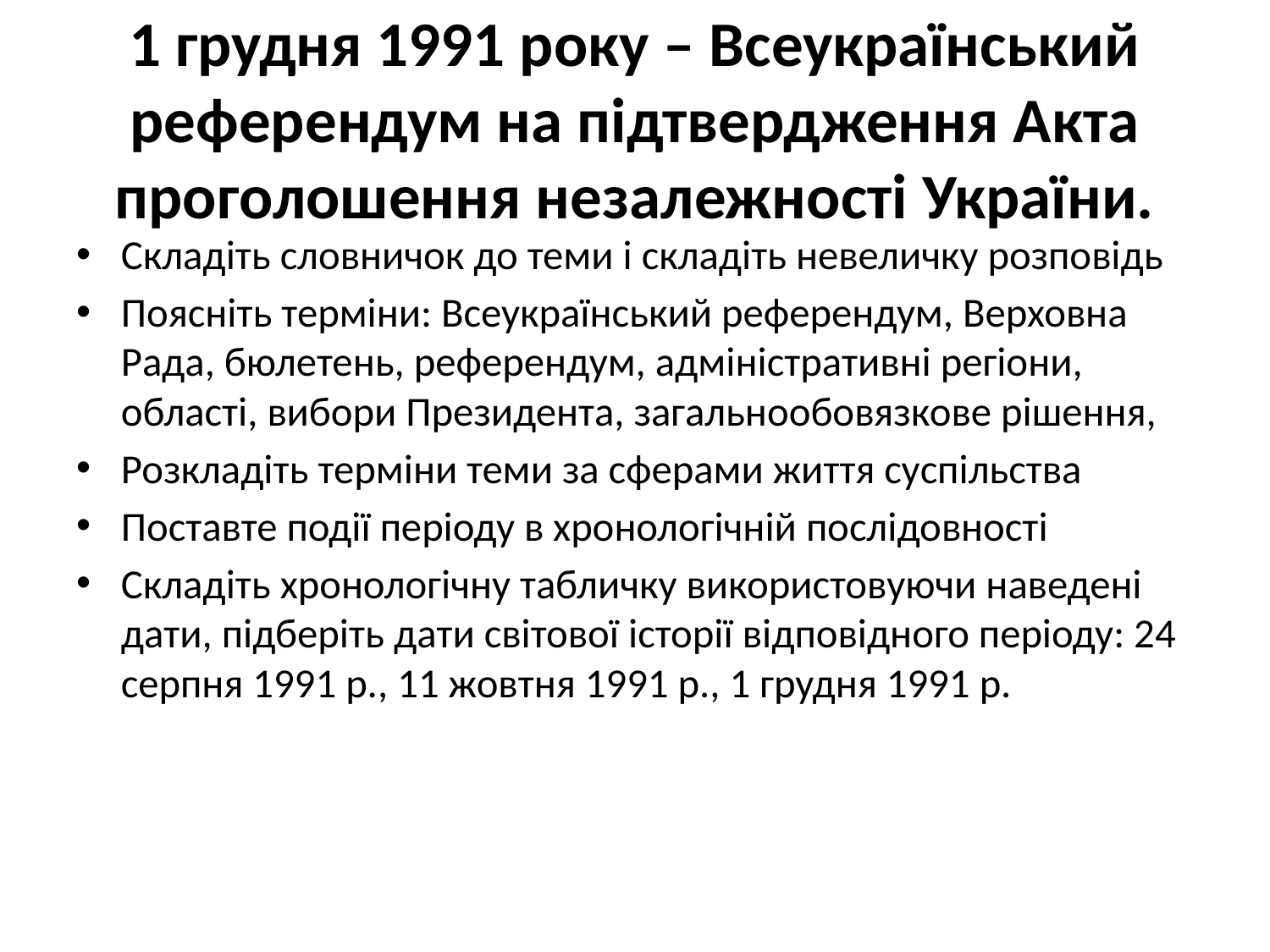

# 1 грудня 1991 року – Всеукраїнський референдум на підтвердження Акта проголошення незалежності України.
Складіть словничок до теми і складіть невеличку розповідь
Поясніть терміни: Всеукраїнський референдум, Верховна Рада, бюлетень, референдум, адміністративні регіони, області, вибори Президента, загальнообовязкове рішення,
Розкладіть терміни теми за сферами життя суспільства
Поставте події періоду в хронологічній послідовності
Складіть хронологічну табличку використовуючи наведені дати, підберіть дати світової історії відповідного періоду: 24 серпня 1991 р., 11 жовтня 1991 р., 1 грудня 1991 р.